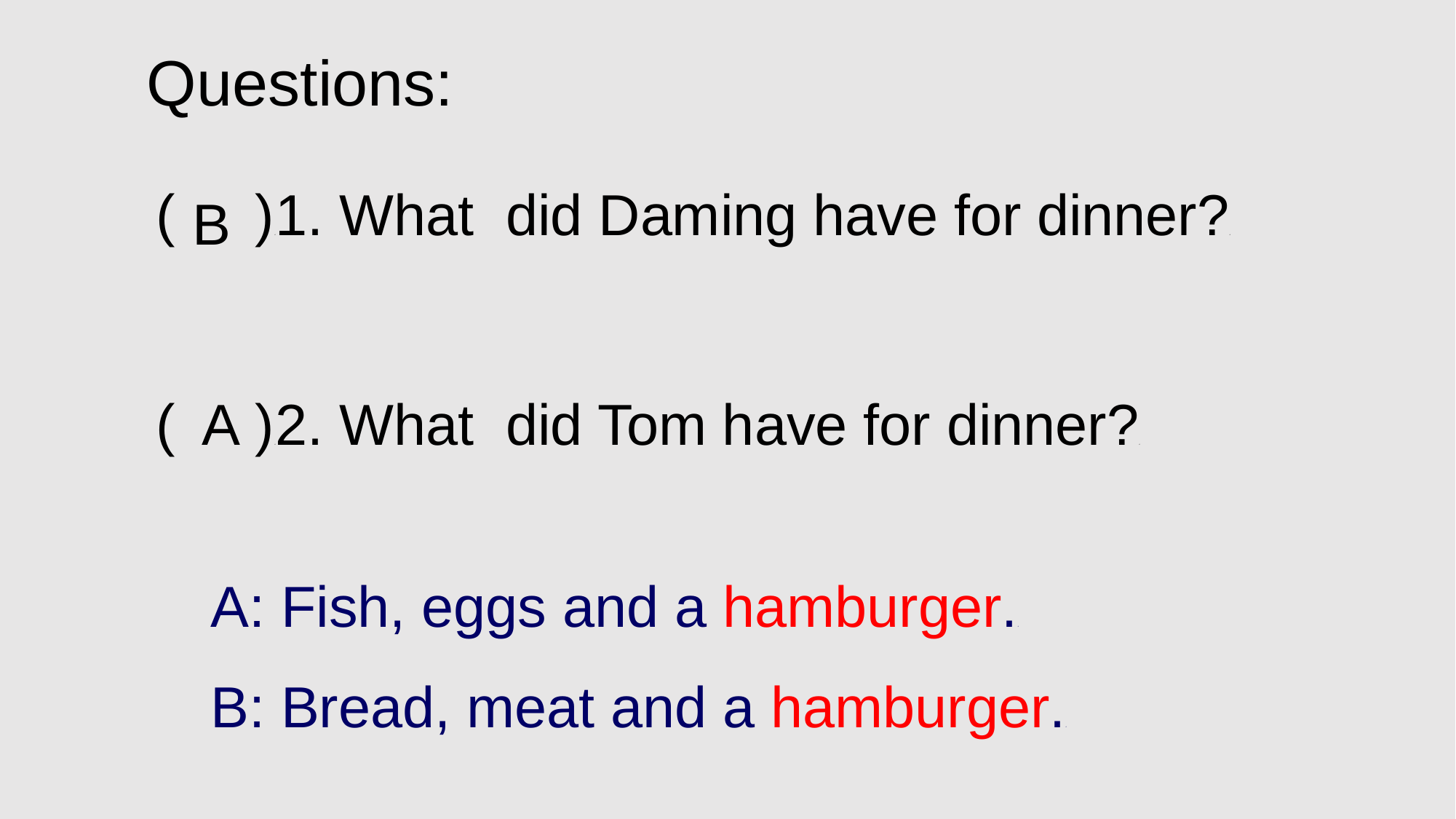

Questions:
(     )d1. What  did Daming have for dinner?d
B
(     )d2. What  did Tom have for dinner?d
A
A: Fish, eggs and a hamburger.d
B: Bread, meat and a hamburger.d